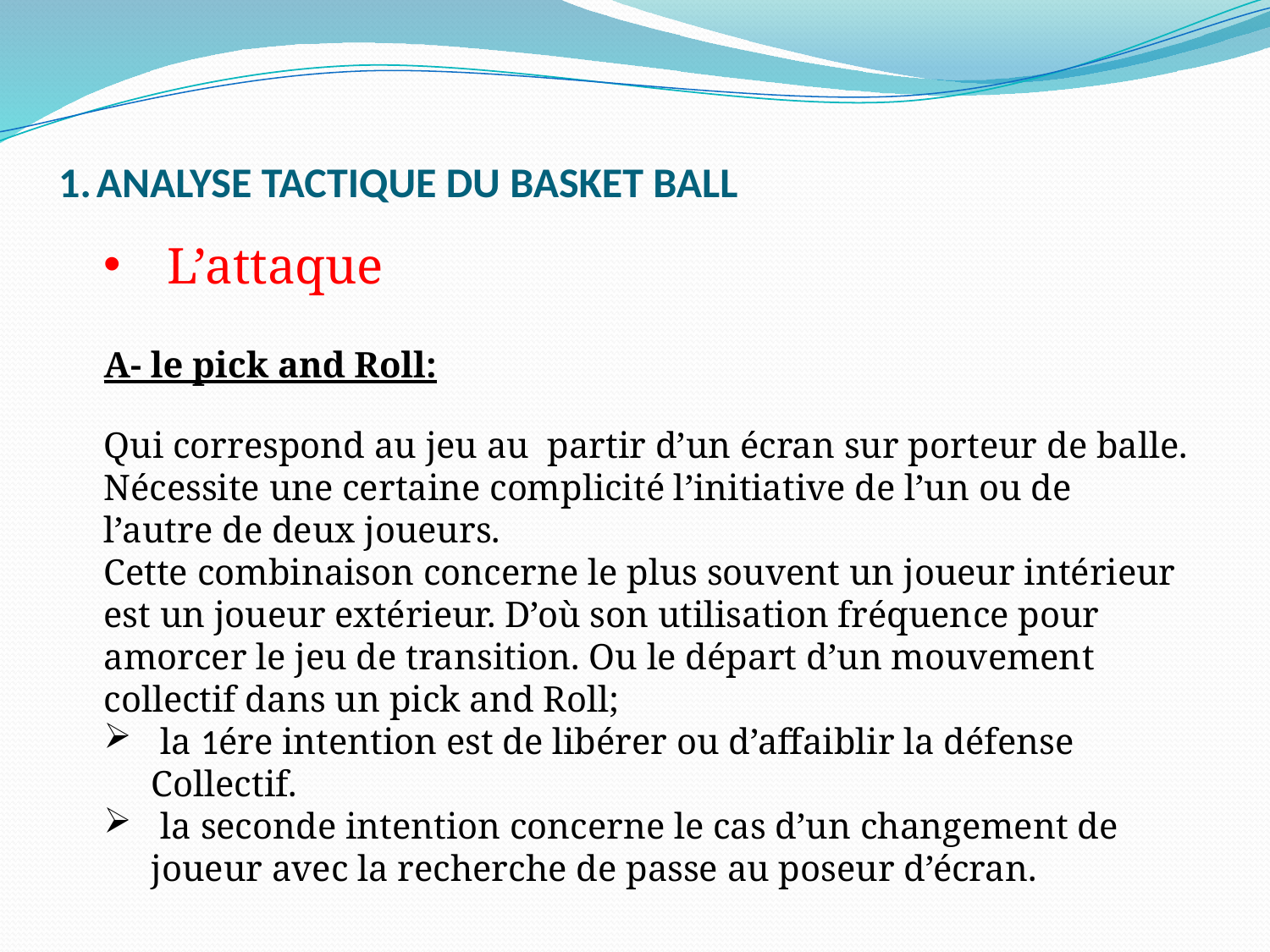

# ANALYSE TACTIQUE DU BASKET BALL
L’attaque
A- le pick and Roll:

Qui correspond au jeu au  partir d’un écran sur porteur de balle. Nécessite une certaine complicité l’initiative de l’un ou de l’autre de deux joueurs.
Cette combinaison concerne le plus souvent un joueur intérieur est un joueur extérieur. D’où son utilisation fréquence pour amorcer le jeu de transition. Ou le départ d’un mouvement collectif dans un pick and Roll;
 la 1ére intention est de libérer ou d’affaiblir la défense Collectif.
 la seconde intention concerne le cas d’un changement de joueur avec la recherche de passe au poseur d’écran.